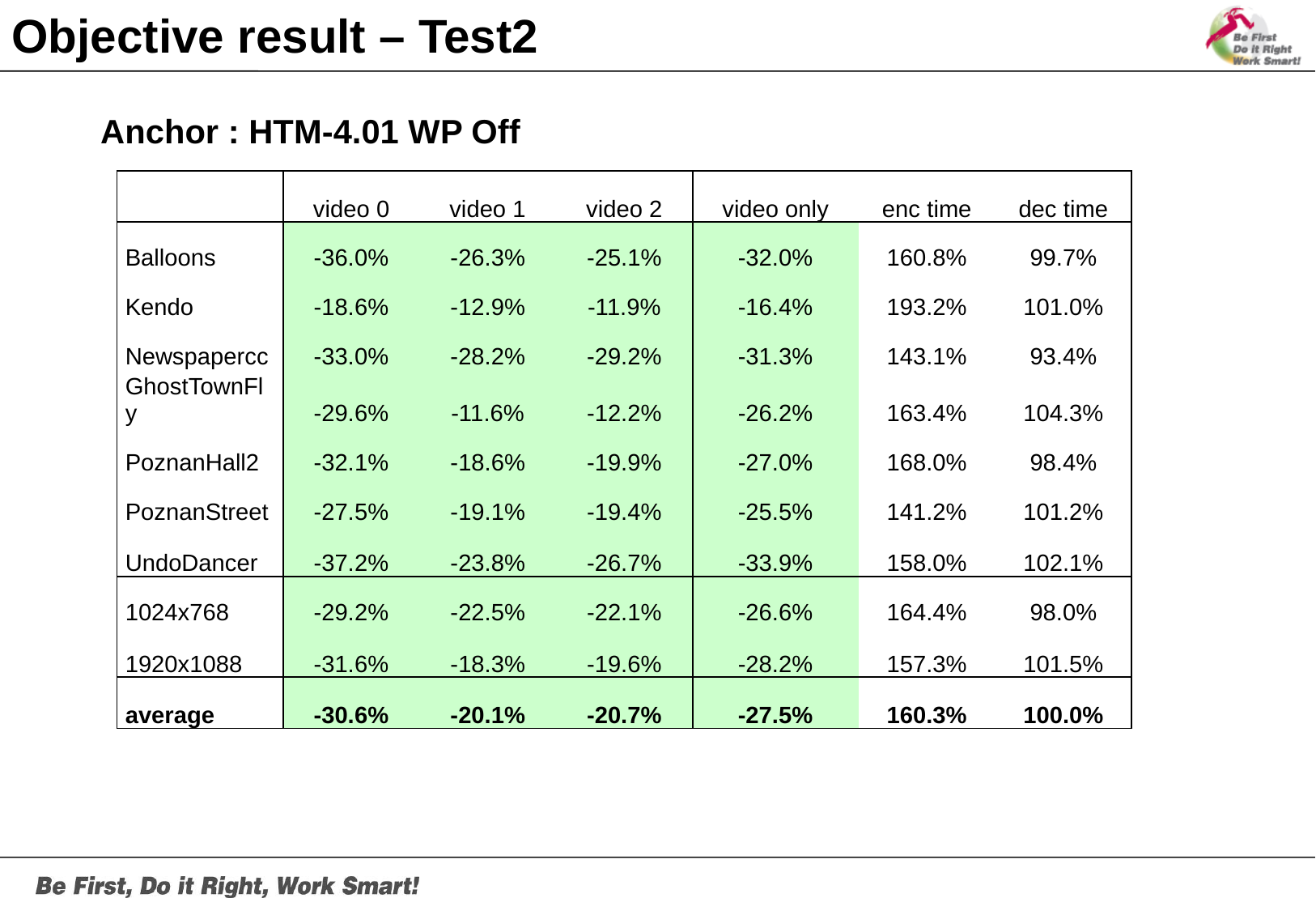

Objective result – Test2
Anchor : HTM-4.01 WP Off
|  | video 0 | video 1 | video 2 | video only | enc time | dec time |
| --- | --- | --- | --- | --- | --- | --- |
| Balloons | -36.0% | -26.3% | -25.1% | -32.0% | 160.8% | 99.7% |
| Kendo | -18.6% | -12.9% | -11.9% | -16.4% | 193.2% | 101.0% |
| Newspapercc | -33.0% | -28.2% | -29.2% | -31.3% | 143.1% | 93.4% |
| GhostTownFly | -29.6% | -11.6% | -12.2% | -26.2% | 163.4% | 104.3% |
| PoznanHall2 | -32.1% | -18.6% | -19.9% | -27.0% | 168.0% | 98.4% |
| PoznanStreet | -27.5% | -19.1% | -19.4% | -25.5% | 141.2% | 101.2% |
| UndoDancer | -37.2% | -23.8% | -26.7% | -33.9% | 158.0% | 102.1% |
| 1024x768 | -29.2% | -22.5% | -22.1% | -26.6% | 164.4% | 98.0% |
| 1920x1088 | -31.6% | -18.3% | -19.6% | -28.2% | 157.3% | 101.5% |
| average | -30.6% | -20.1% | -20.7% | -27.5% | 160.3% | 100.0% |